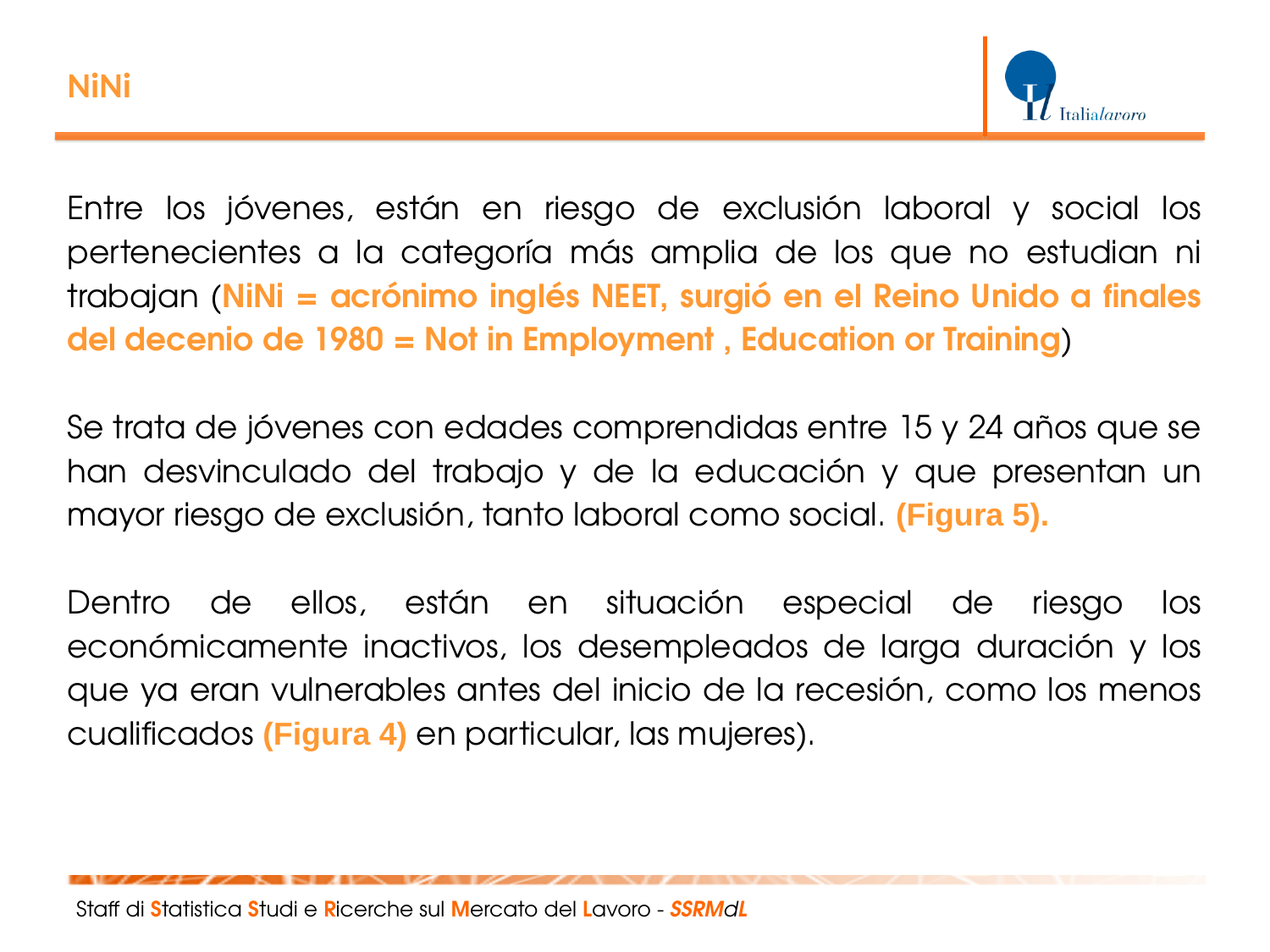

NiNi
Entre los jóvenes, están en riesgo de exclusión laboral y social los pertenecientes a la categoría más amplia de los que no estudian ni trabajan (NiNi = acrónimo inglés NEET, surgió en el Reino Unido a finales del decenio de 1980 = Not in Employment , Education or Training)

Se trata de jóvenes con edades comprendidas entre 15 y 24 años que se han desvinculado del trabajo y de la educación y que presentan un mayor riesgo de exclusión, tanto laboral como social. (Figura 5).

Dentro de ellos, están en situación especial de riesgo los económicamente inactivos, los desempleados de larga duración y los que ya eran vulnerables antes del inicio de la recesión, como los menos cualificados (Figura 4) en particular, las mujeres).
Staff di Statistica Studi e Ricerche sul Mercato del Lavoro - SSRMdL